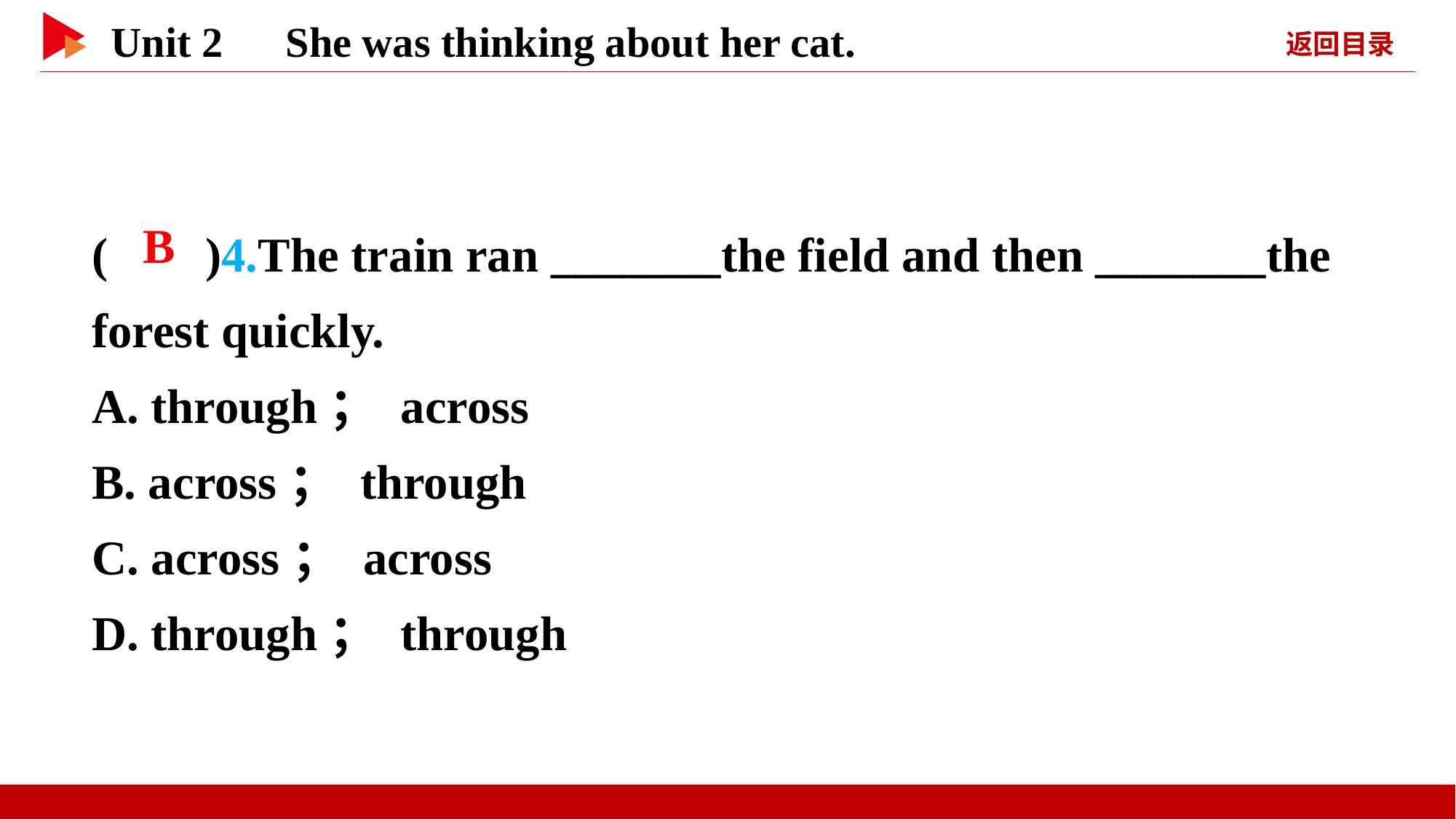

(        )4.The train ran _______the field and then _______the forest quickly.
A. through； across
B. across； through
C. across； across
D. through； through
   B